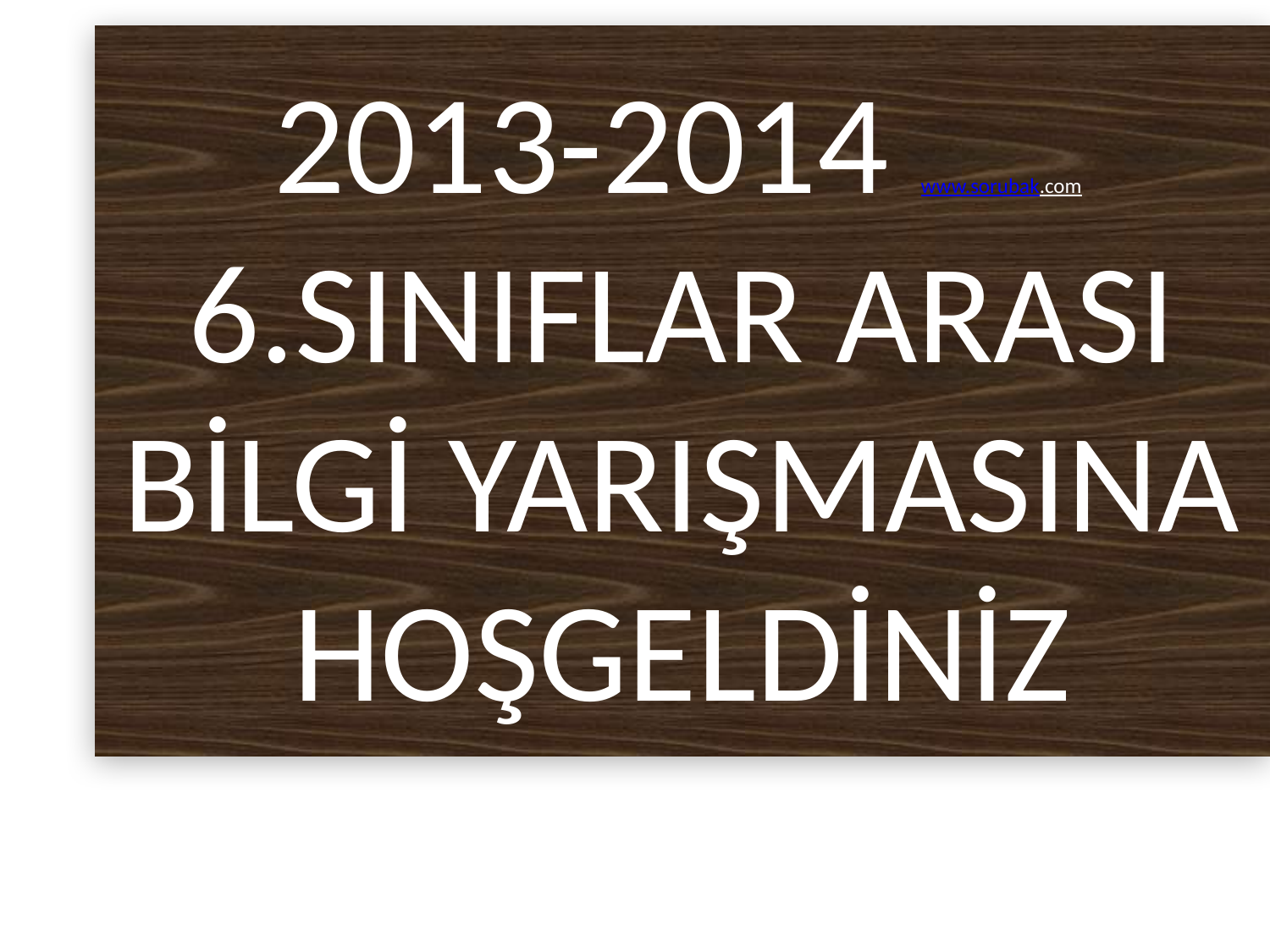

# 2013-2014 www.sorubak.com   6.SINIFLAR ARASI BİLGİ YARIŞMASINA HOŞGELDİNİZ